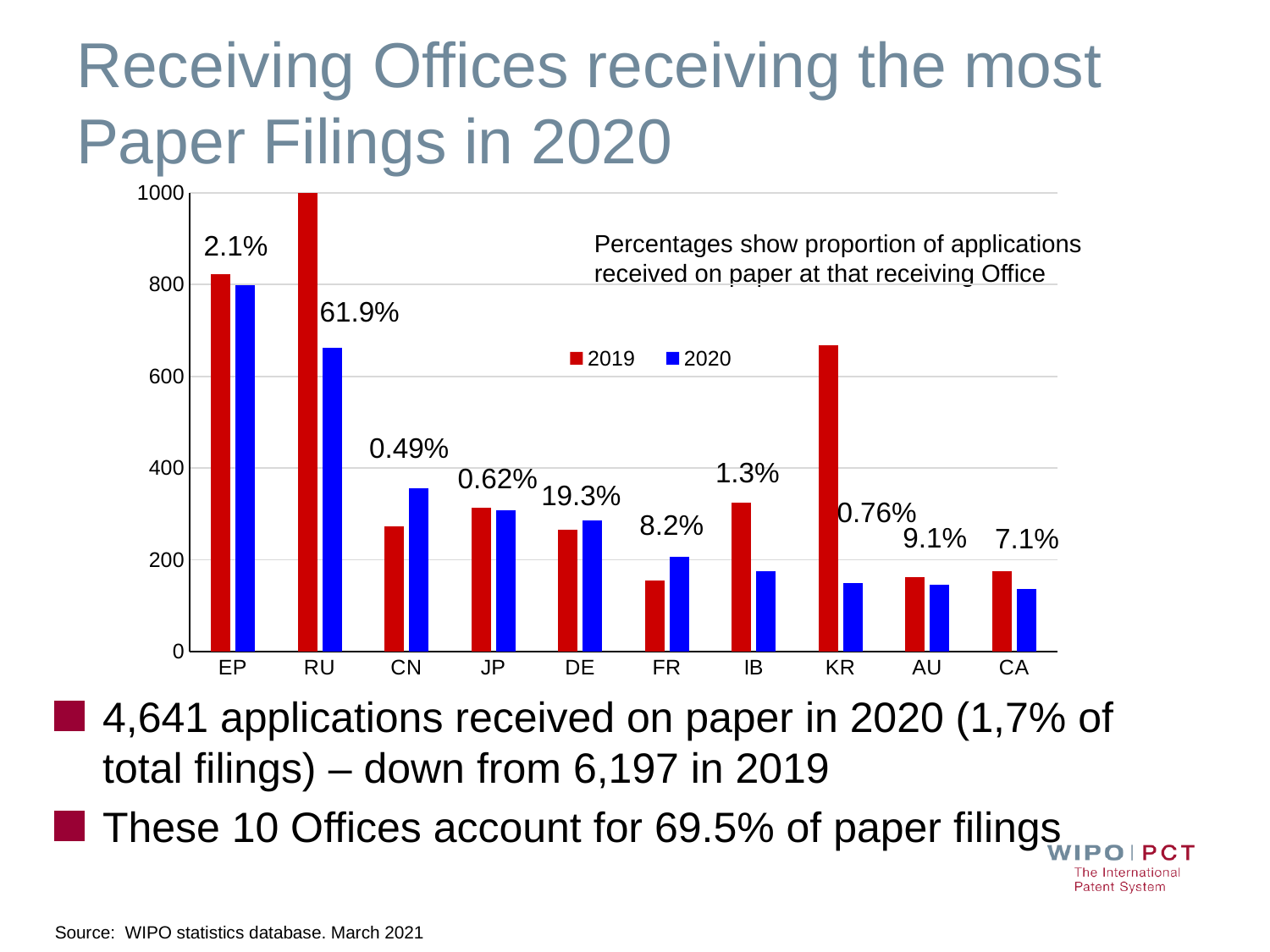

# Receiving Offices receiving the most Paper Filings in 2020

### Chart

| Category |  |  |
|---|---|---|
| EP | 823.0 | 799.0 |
| RU | 1045.0 | 662.0 |
| CN | 273.0 | 356.0 |
| JP | 313.0 | 308.0 |
| DE | 265.0 | 286.0 |
| FR | 155.0 | 207.0 |
| IB | 324.0 | 176.0 |
| KR | 667.0 | 150.0 |
| AU | 163.0 | 145.0 |
| CA | 175.0 | 136.0 |
2.1%
61.9%
0.49%
1.3%
0.62%
19.3%
0.76%
8.2%
9.1%
7.1%
Percentages show proportion of applications
received on paper at that receiving Office
4,641 applications received on paper in 2020 (1,7% of total filings) – down from 6,197 in 2019
These 10 Offices account for 69.5% of paper filings

Source:  WIPO statistics database. March 2021